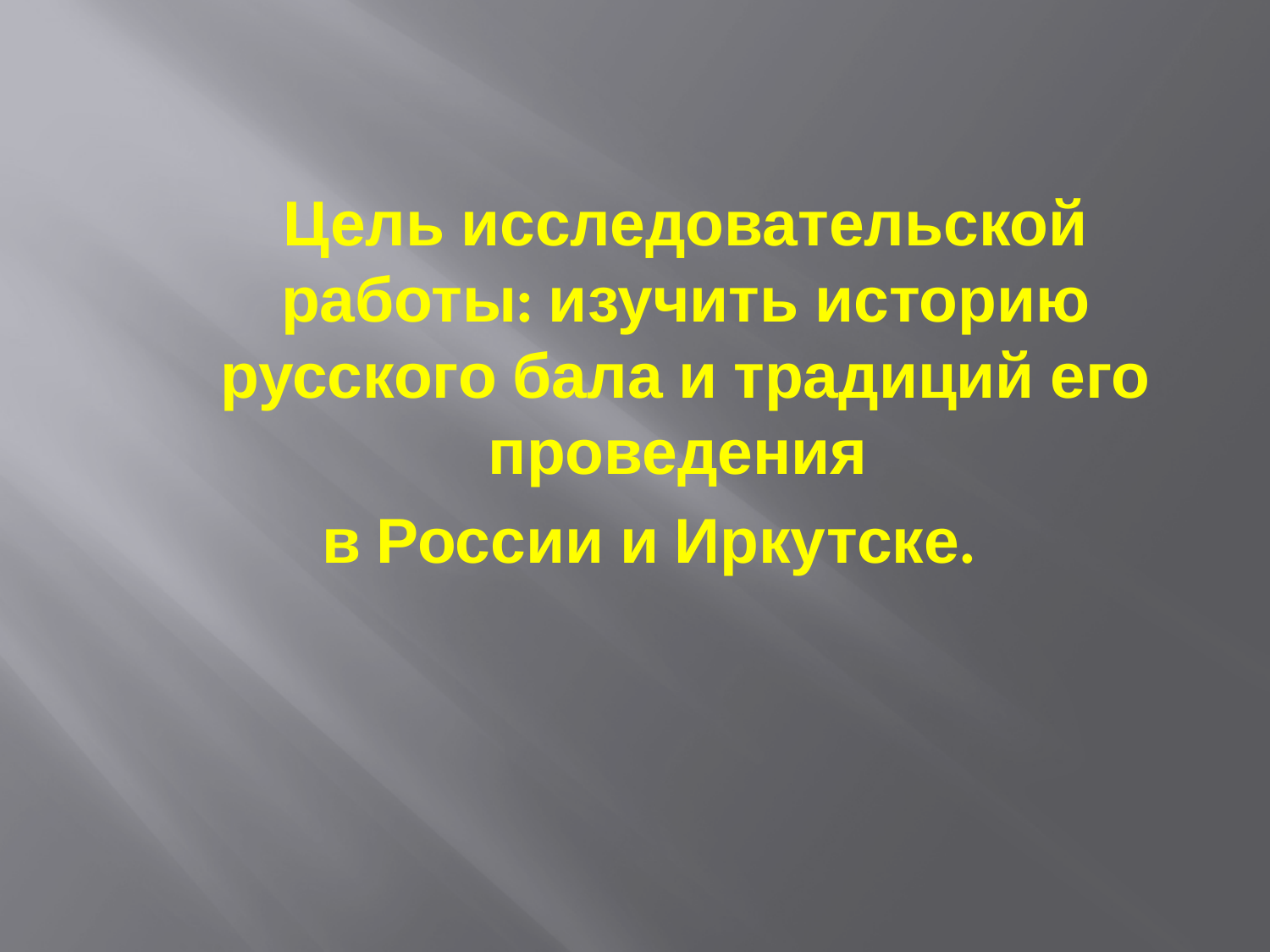

Цель исследовательской работы: изучить историю русского бала и традиций его проведения
в России и Иркутске.